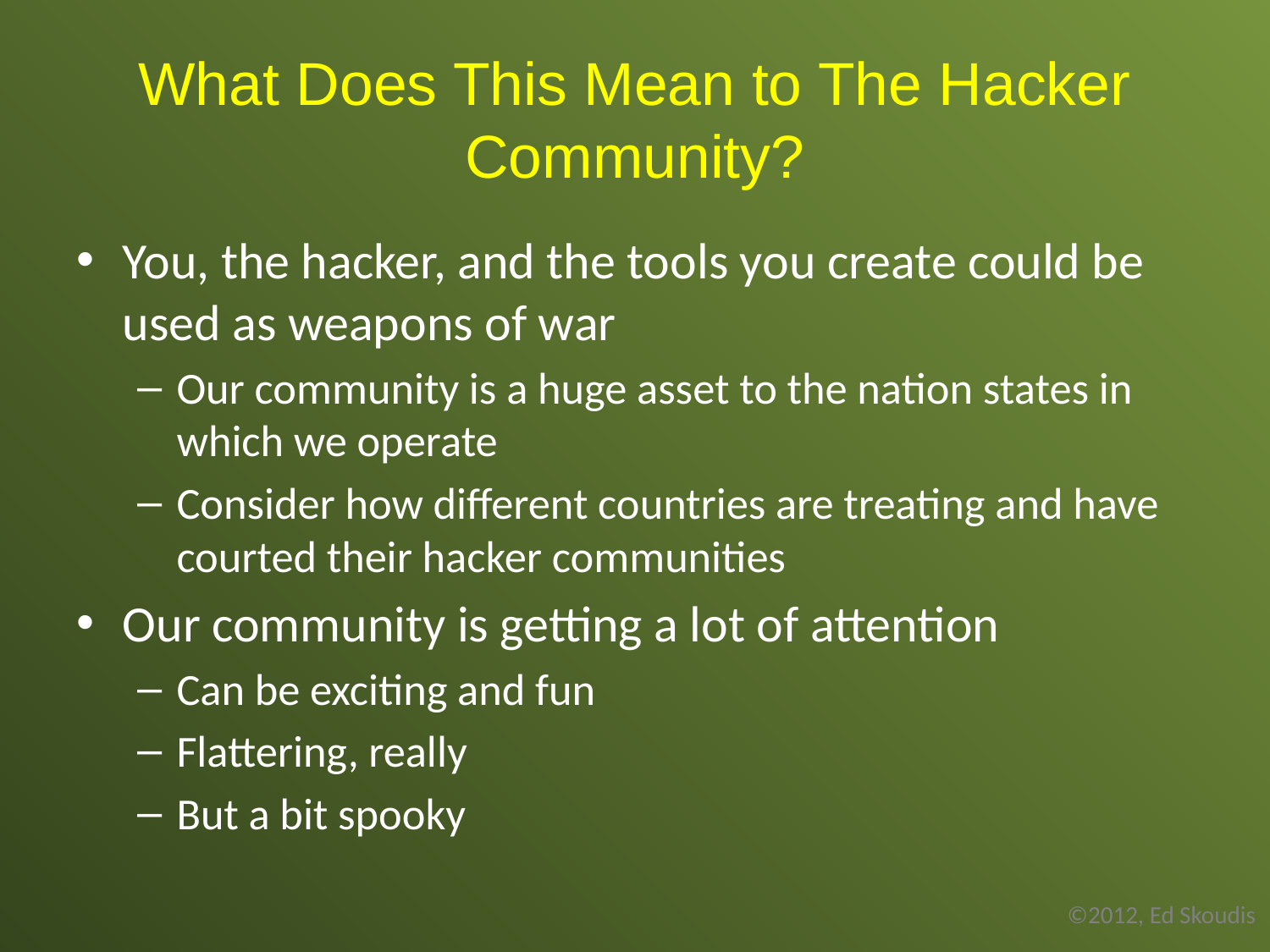

# What Does This Mean to The Hacker Community?
You, the hacker, and the tools you create could be used as weapons of war
Our community is a huge asset to the nation states in which we operate
Consider how different countries are treating and have courted their hacker communities
Our community is getting a lot of attention
Can be exciting and fun
Flattering, really
But a bit spooky